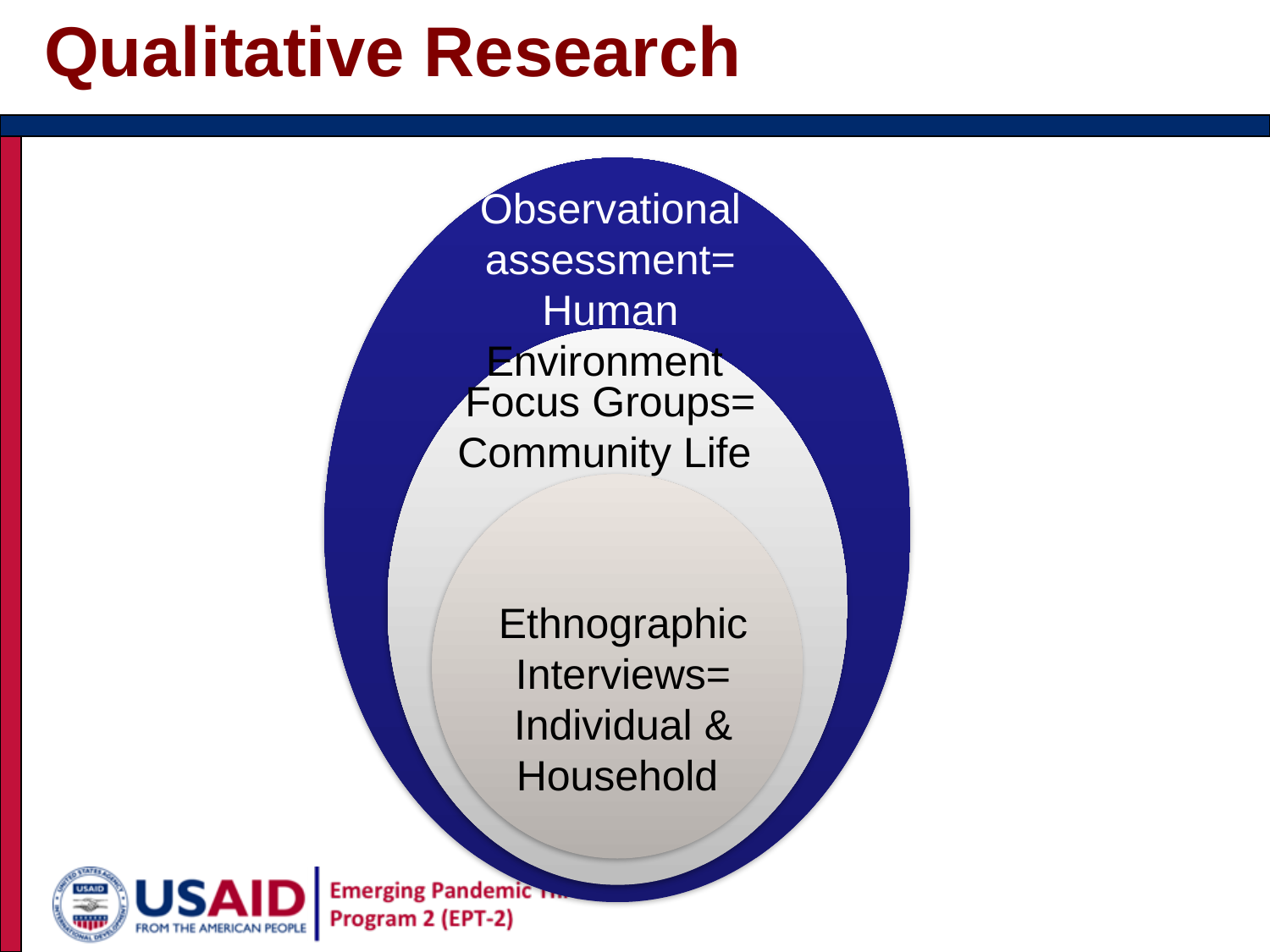

# Qualitative Research

Observational assessment=
Human Environment

Focus Groups=
Community Life

Ethnographic Interviews=
Individual & Household